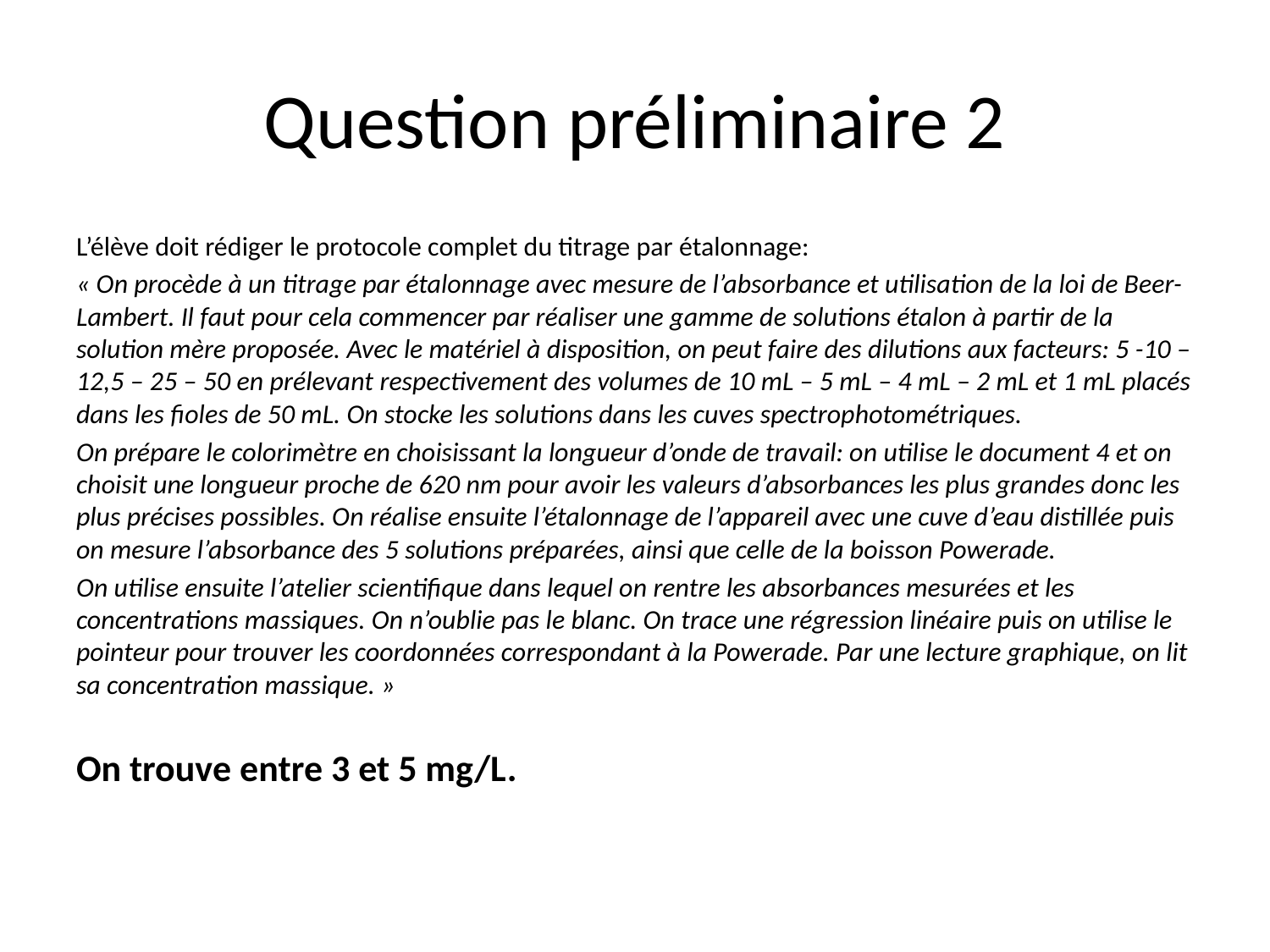

# Question préliminaire 2
L’élève doit rédiger le protocole complet du titrage par étalonnage:
« On procède à un titrage par étalonnage avec mesure de l’absorbance et utilisation de la loi de Beer-Lambert. Il faut pour cela commencer par réaliser une gamme de solutions étalon à partir de la solution mère proposée. Avec le matériel à disposition, on peut faire des dilutions aux facteurs: 5 -10 – 12,5 – 25 – 50 en prélevant respectivement des volumes de 10 mL – 5 mL – 4 mL – 2 mL et 1 mL placés dans les fioles de 50 mL. On stocke les solutions dans les cuves spectrophotométriques.
On prépare le colorimètre en choisissant la longueur d’onde de travail: on utilise le document 4 et on choisit une longueur proche de 620 nm pour avoir les valeurs d’absorbances les plus grandes donc les plus précises possibles. On réalise ensuite l’étalonnage de l’appareil avec une cuve d’eau distillée puis on mesure l’absorbance des 5 solutions préparées, ainsi que celle de la boisson Powerade.
On utilise ensuite l’atelier scientifique dans lequel on rentre les absorbances mesurées et les concentrations massiques. On n’oublie pas le blanc. On trace une régression linéaire puis on utilise le pointeur pour trouver les coordonnées correspondant à la Powerade. Par une lecture graphique, on lit sa concentration massique. »

On trouve entre 3 et 5 mg/L.